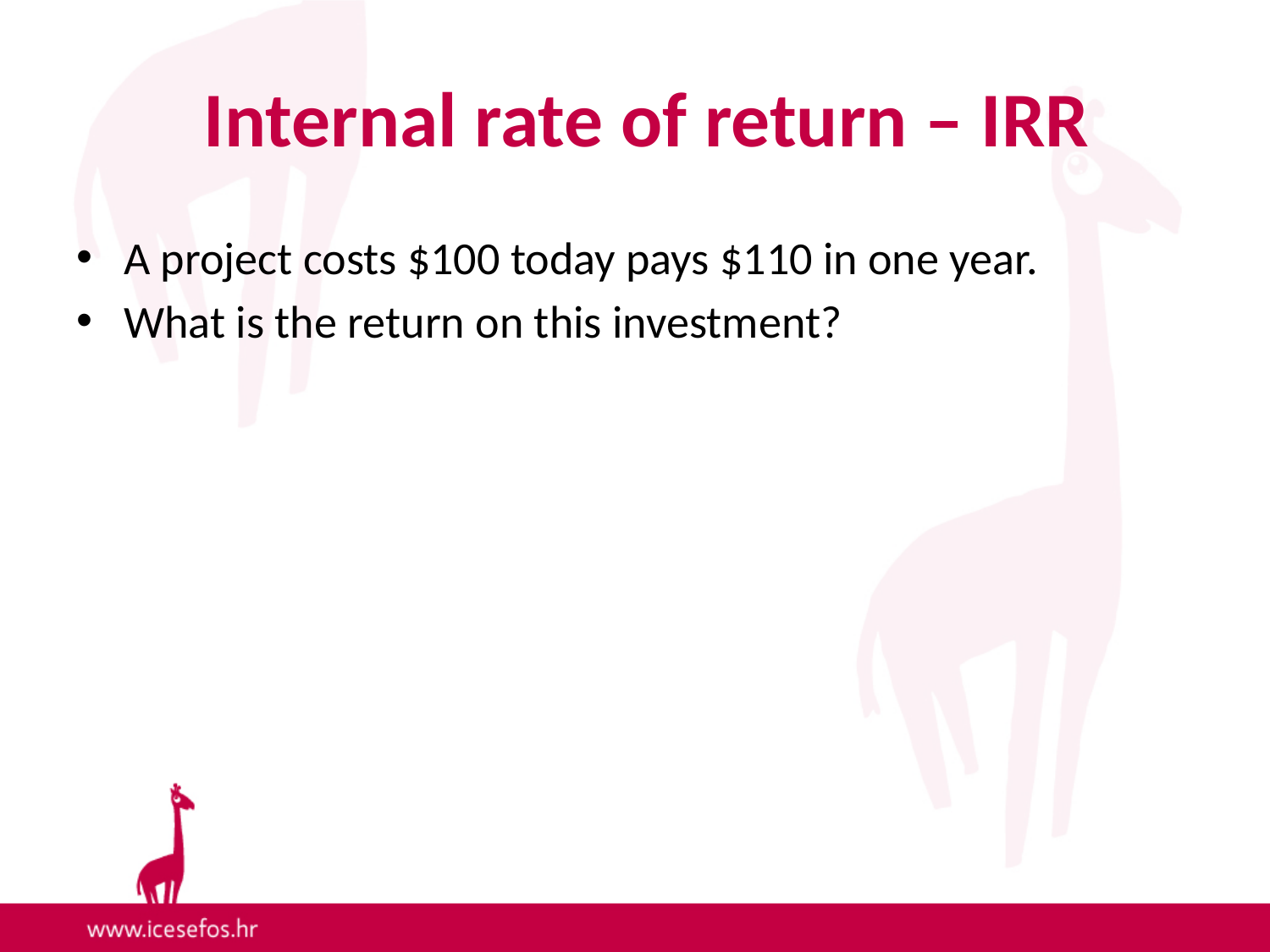

# Internal rate of return – IRR
A project costs $100 today pays $110 in one year.
What is the return on this investment?